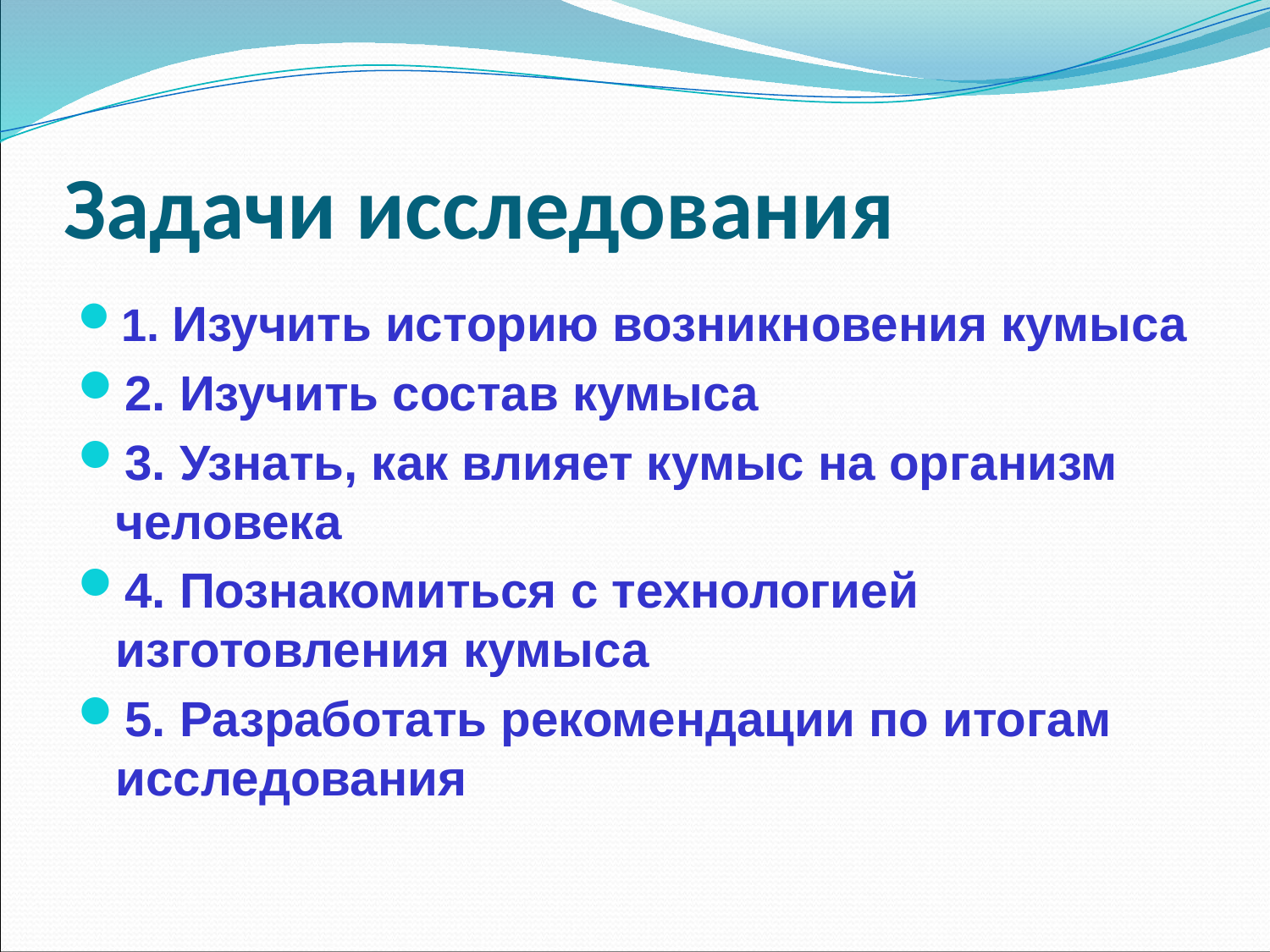

# Задачи исследования
1. Изучить историю возникновения кумыса
2. Изучить состав кумыса
3. Узнать, как влияет кумыс на организм человека
4. Познакомиться с технологией изготовления кумыса
5. Разработать рекомендации по итогам исследования